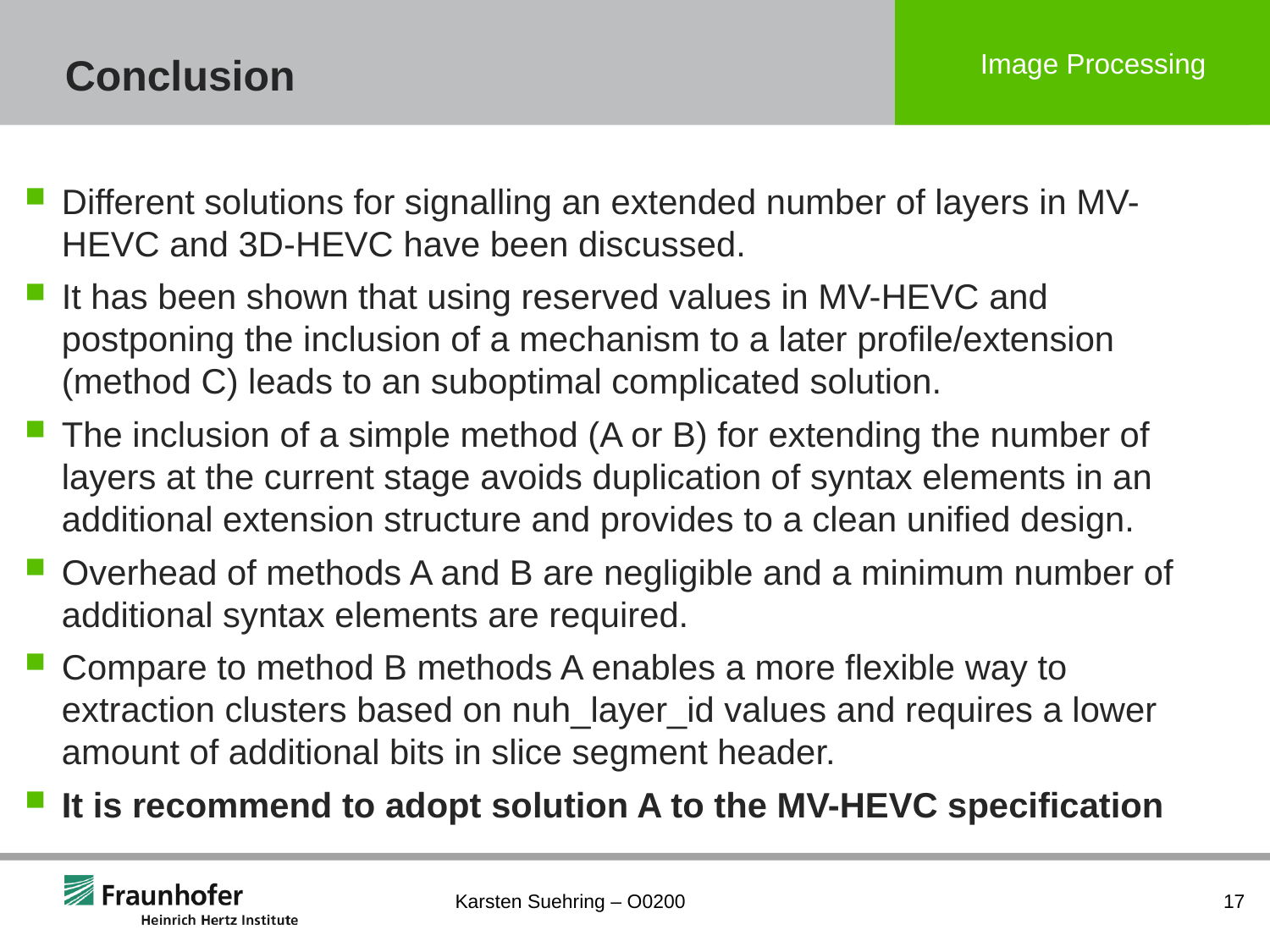

# Conclusion

Different solutions for signalling an extended number of layers in MV-HEVC and 3D-HEVC have been discussed.
It has been shown that using reserved values in MV-HEVC and postponing the inclusion of a mechanism to a later profile/extension (method C) leads to an suboptimal complicated solution.
The inclusion of a simple method (A or B) for extending the number of layers at the current stage avoids duplication of syntax elements in an additional extension structure and provides to a clean unified design.
Overhead of methods A and B are negligible and a minimum number of additional syntax elements are required.
Compare to method B methods A enables a more flexible way to extraction clusters based on nuh_layer_id values and requires a lower amount of additional bits in slice segment header.
It is recommend to adopt solution A to the MV-HEVC specification
Karsten Suehring – O0200
17